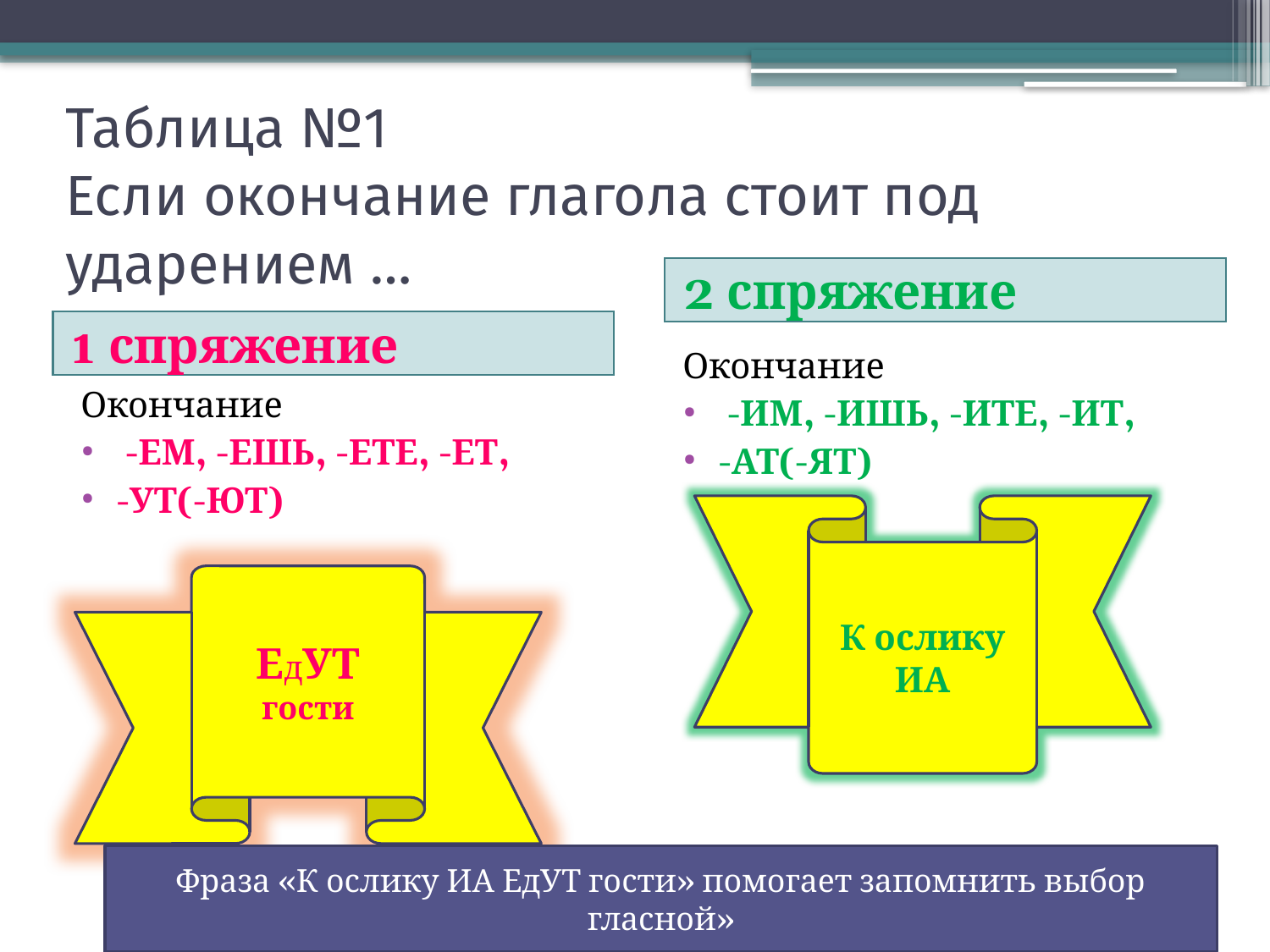

# Таблица №1 Если окончание глагола стоит под ударением …
2 спряжение
1 спряжение
Окончание
 -ИМ, -ИШЬ, -ИТЕ, -ИТ,
-АТ(-ЯТ)

Окончание
 -ЕМ, -ЕШЬ, -ЕТЕ, -ЕТ,
-УТ(-ЮТ)
К ослику
ИА
ЕдУТ
гости
Фраза «К ослику ИА ЕдУТ гости» помогает запомнить выбор гласной»